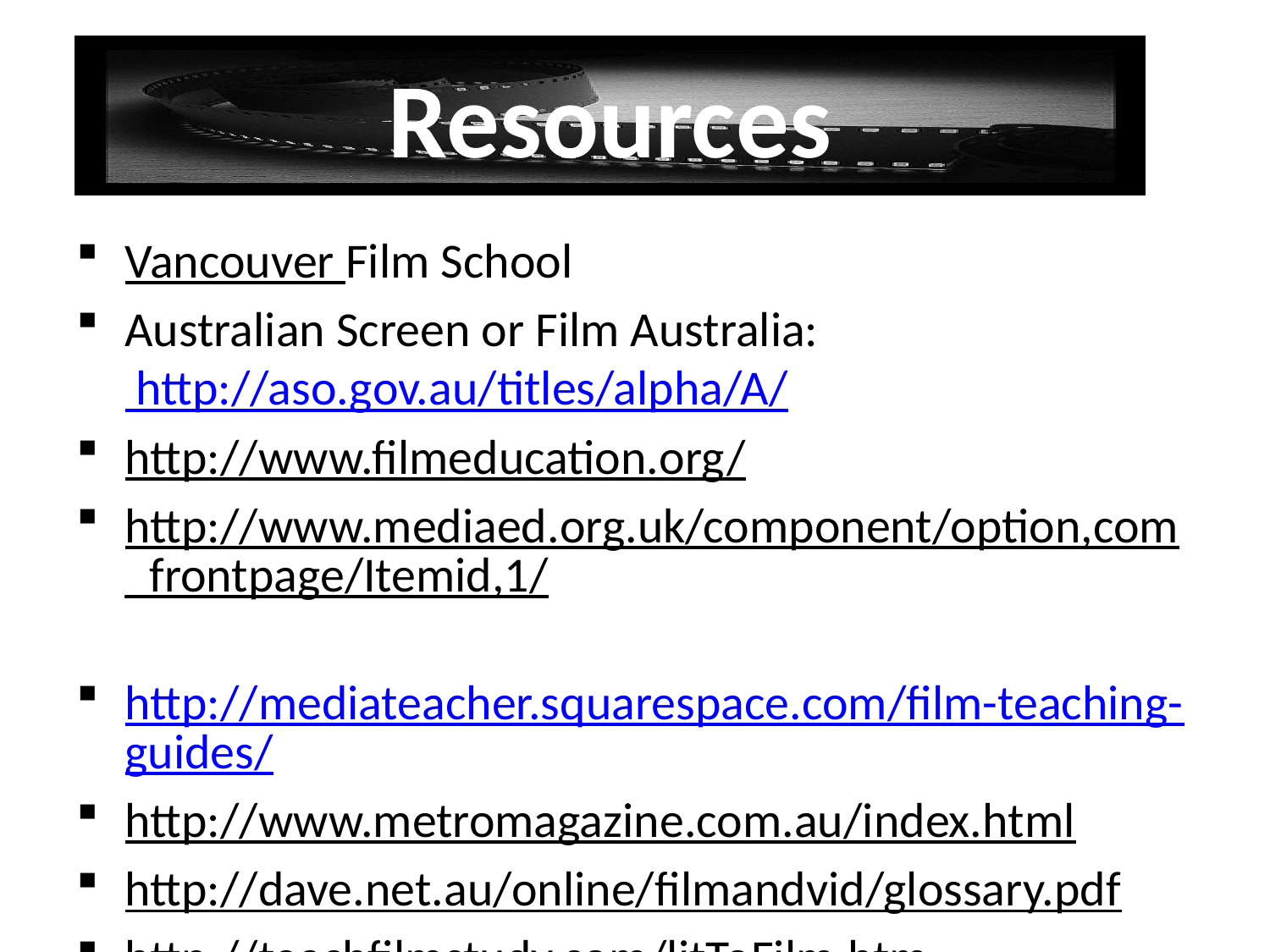

# Resources
Vancouver Film School
Australian Screen or Film Australia: http://aso.gov.au/titles/alpha/A/
http://www.filmeducation.org/
http://www.mediaed.org.uk/component/option,com_frontpage/Itemid,1/
http://mediateacher.squarespace.com/film-teaching-guides/
http://www.metromagazine.com.au/index.html
http://dave.net.au/online/filmandvid/glossary.pdf
http://teachfilmstudy.com/litToFilm.htm